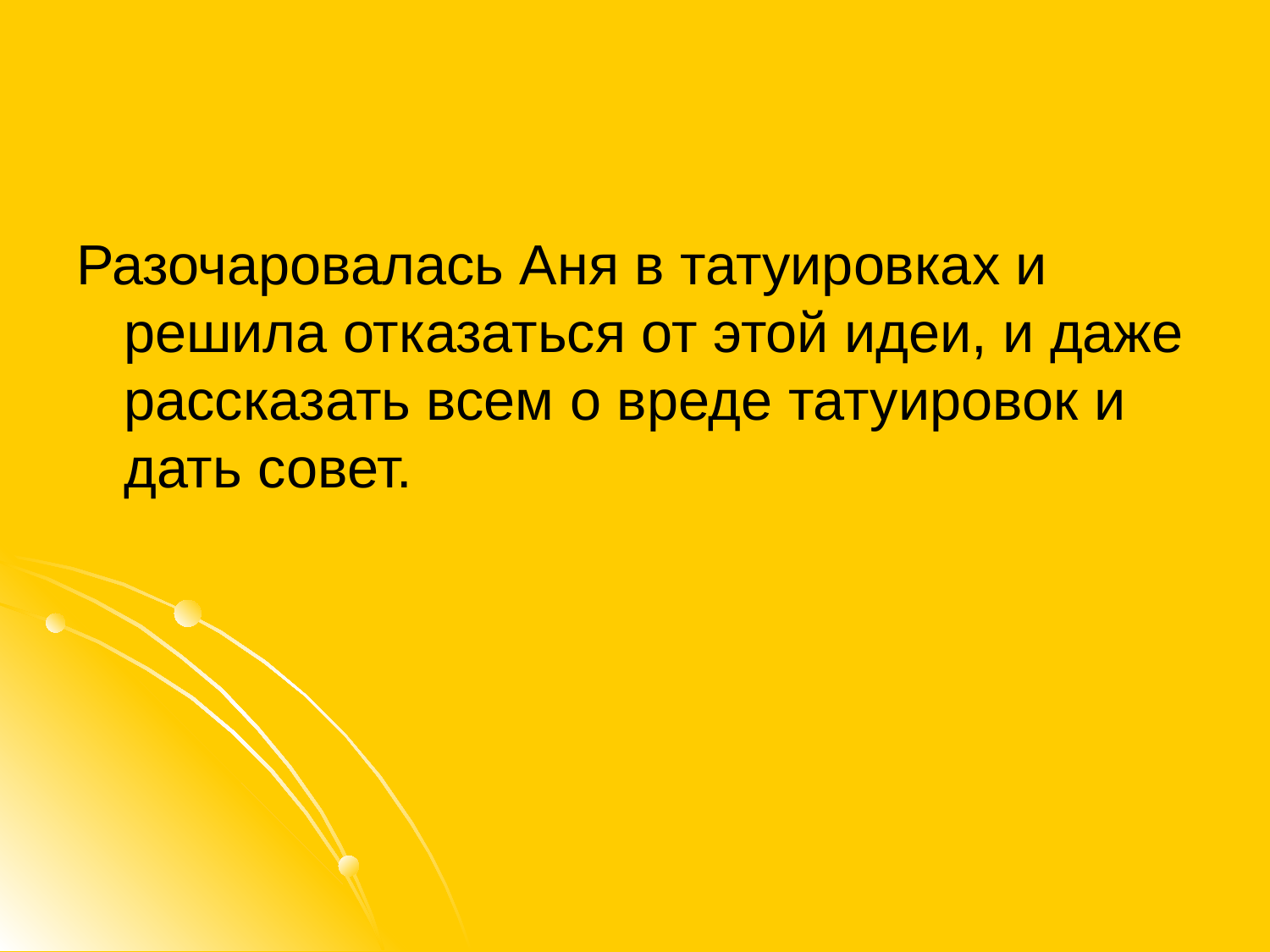

#
Разочаровалась Аня в татуировках и решила отказаться от этой идеи, и даже рассказать всем о вреде татуировок и дать совет.